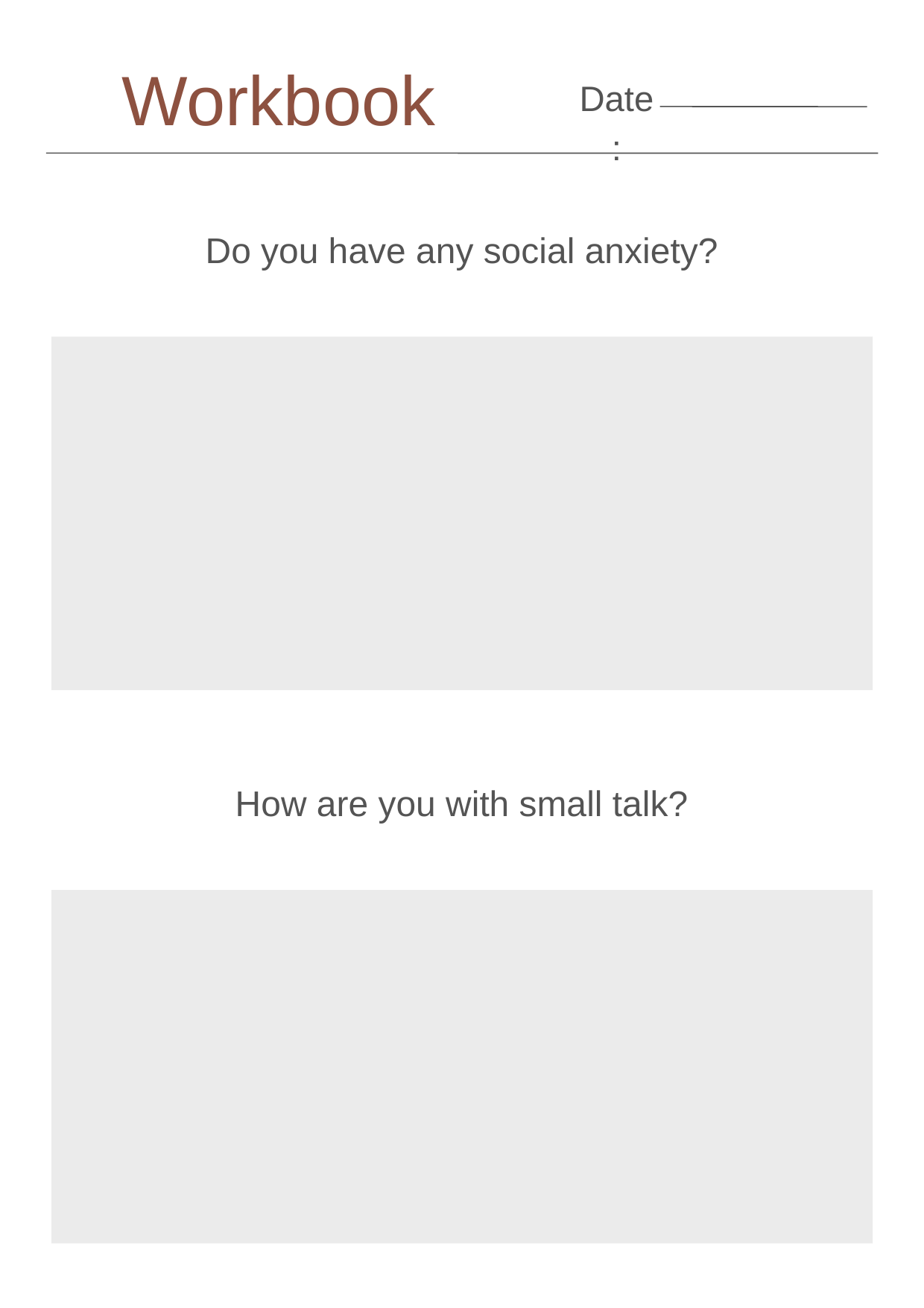

Workbook
Date:

Do you have any social anxiety?

How are you with small talk?